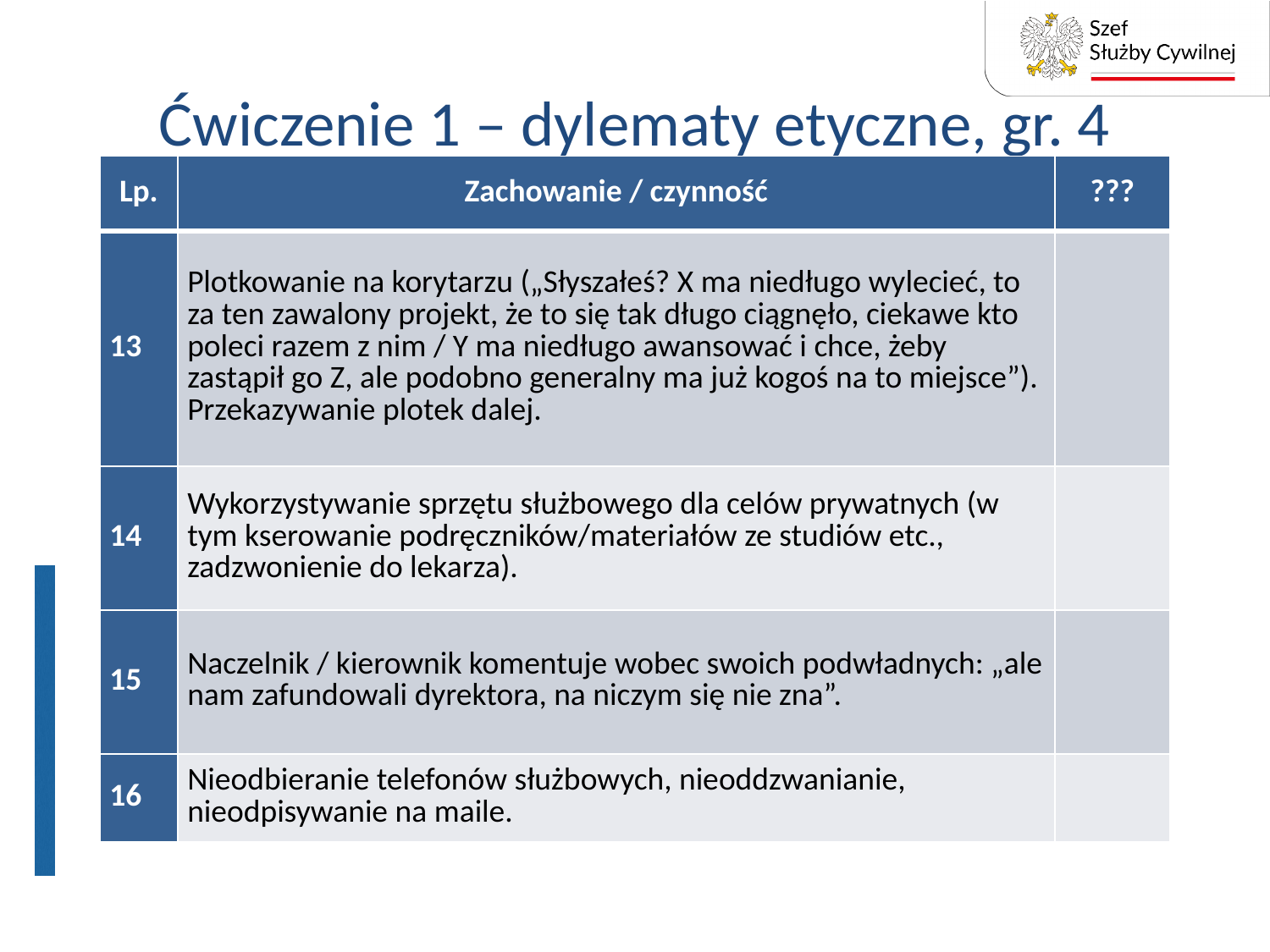

# Ćwiczenie 1 – dylematy etyczne, gr. 4
| Lp. | Zachowanie / czynność | ??? |
| --- | --- | --- |
| 13 | Plotkowanie na korytarzu („Słyszałeś? X ma niedługo wylecieć, to za ten zawalony projekt, że to się tak długo ciągnęło, ciekawe kto poleci razem z nim / Y ma niedługo awansować i chce, żeby zastąpił go Z, ale podobno generalny ma już kogoś na to miejsce”). Przekazywanie plotek dalej. |  |
| 14 | Wykorzystywanie sprzętu służbowego dla celów prywatnych (w tym kserowanie podręczników/materiałów ze studiów etc., zadzwonienie do lekarza). |  |
| 15 | Naczelnik / kierownik komentuje wobec swoich podwładnych: „ale nam zafundowali dyrektora, na niczym się nie zna”. |  |
| 16 | Nieodbieranie telefonów służbowych, nieoddzwanianie, nieodpisywanie na maile. |  |